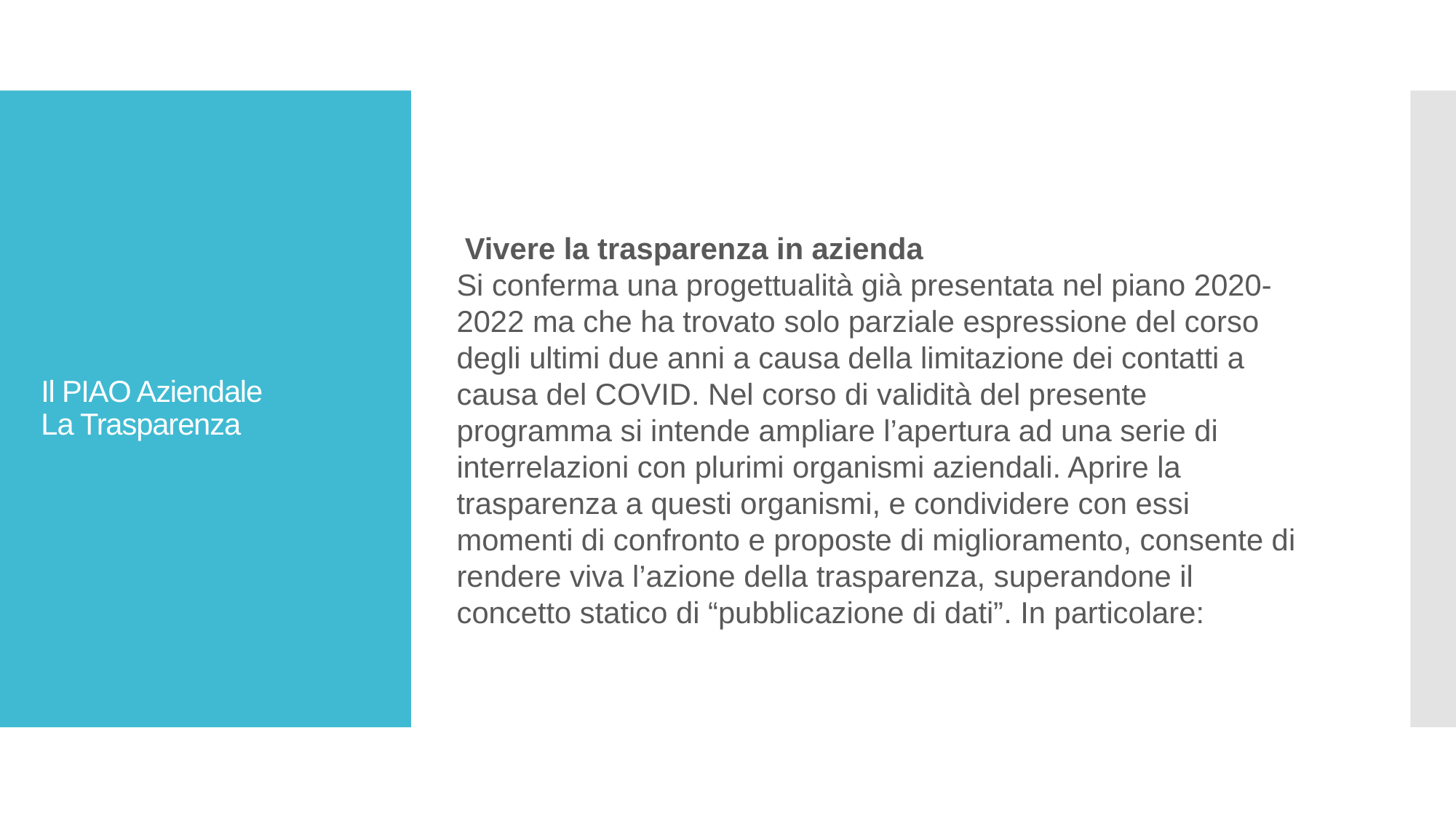

Vivere la trasparenza in azienda
Si conferma una progettualità già presentata nel piano 2020-2022 ma che ha trovato solo parziale espressione del corso degli ultimi due anni a causa della limitazione dei contatti a causa del COVID. Nel corso di validità del presente programma si intende ampliare l’apertura ad una serie di interrelazioni con plurimi organismi aziendali. Aprire la trasparenza a questi organismi, e condividere con essi momenti di confronto e proposte di miglioramento, consente di rendere viva l’azione della trasparenza, superandone il concetto statico di “pubblicazione di dati”. In particolare:
# Il PIAO Aziendale La Trasparenza